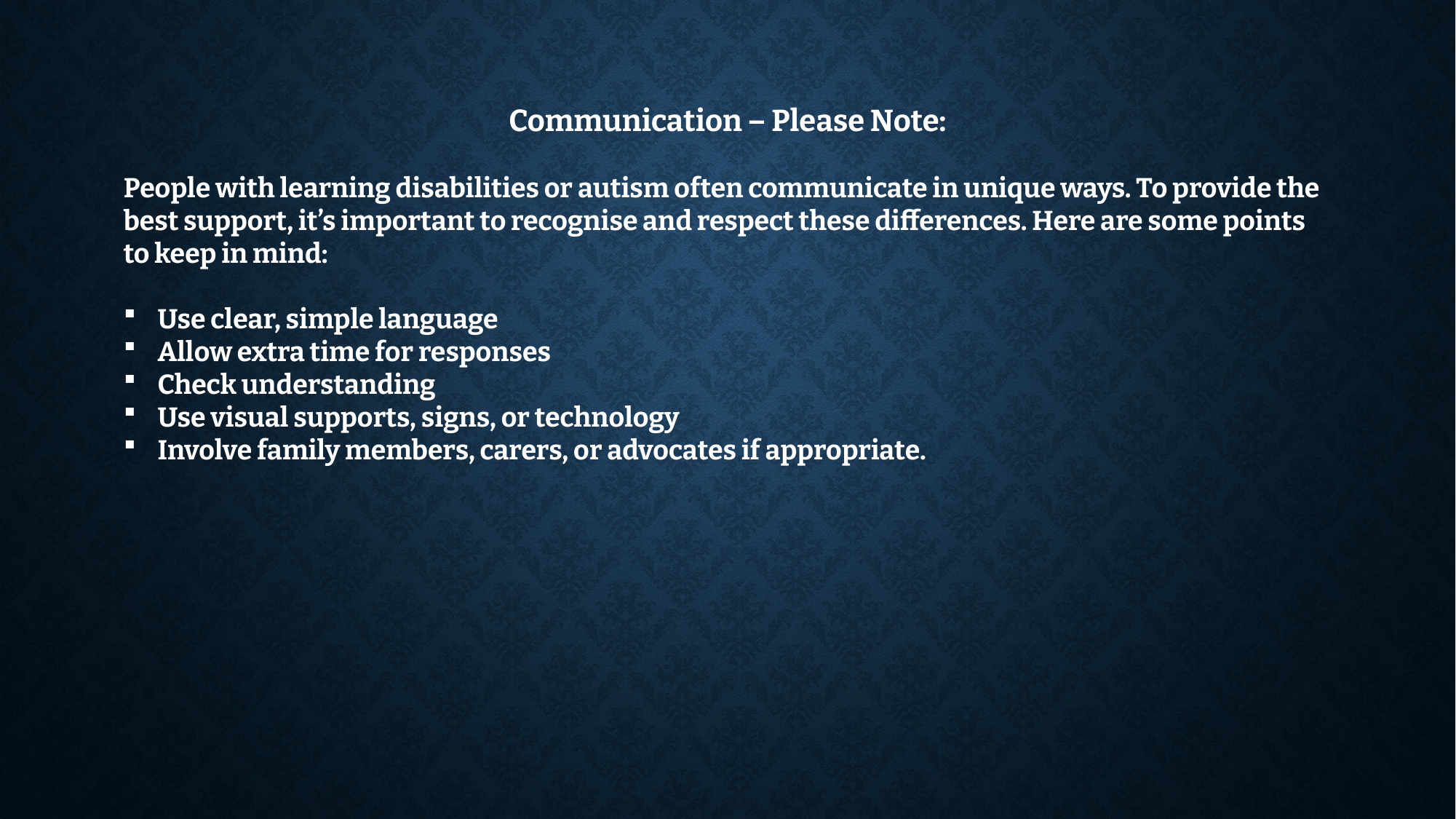

Communication – Please Note:

People with learning disabilities or autism often communicate in unique ways. To provide the best support, it’s important to recognise and respect these differences. Here are some points to keep in mind:

Use clear, simple language
Allow extra time for responses
Check understanding
Use visual supports, signs, or technology
Involve family members, carers, or advocates if appropriate.